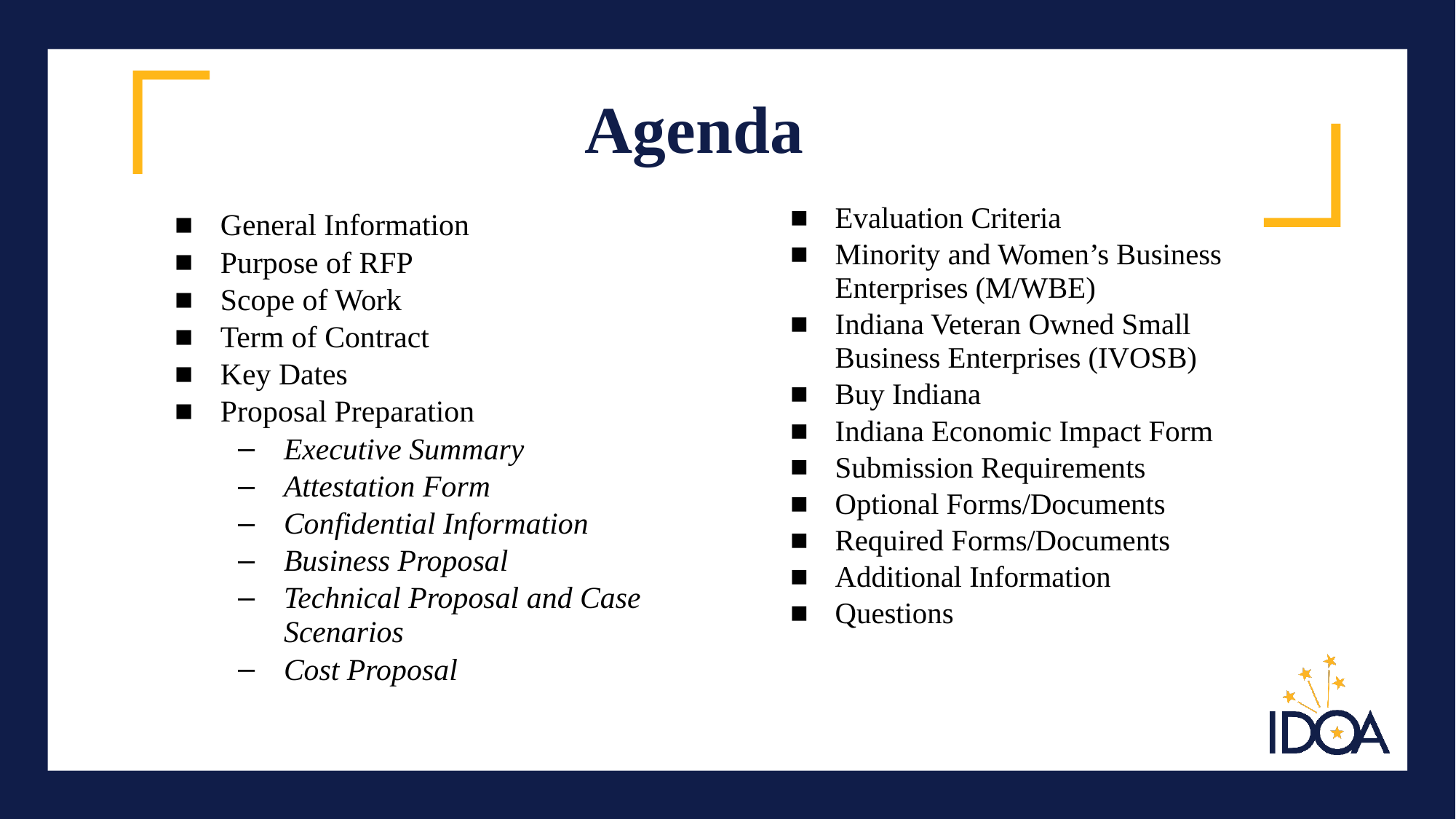

# Agenda
Evaluation Criteria
Minority and Women’s Business Enterprises (M/WBE)
Indiana Veteran Owned Small Business Enterprises (IVOSB)
Buy Indiana
Indiana Economic Impact Form
Submission Requirements
Optional Forms/Documents
Required Forms/Documents
Additional Information
Questions

General Information
Purpose of RFP
Scope of Work
Term of Contract
Key Dates
Proposal Preparation
Executive Summary
Attestation Form
Confidential Information
Business Proposal
Technical Proposal and Case Scenarios
Cost Proposal